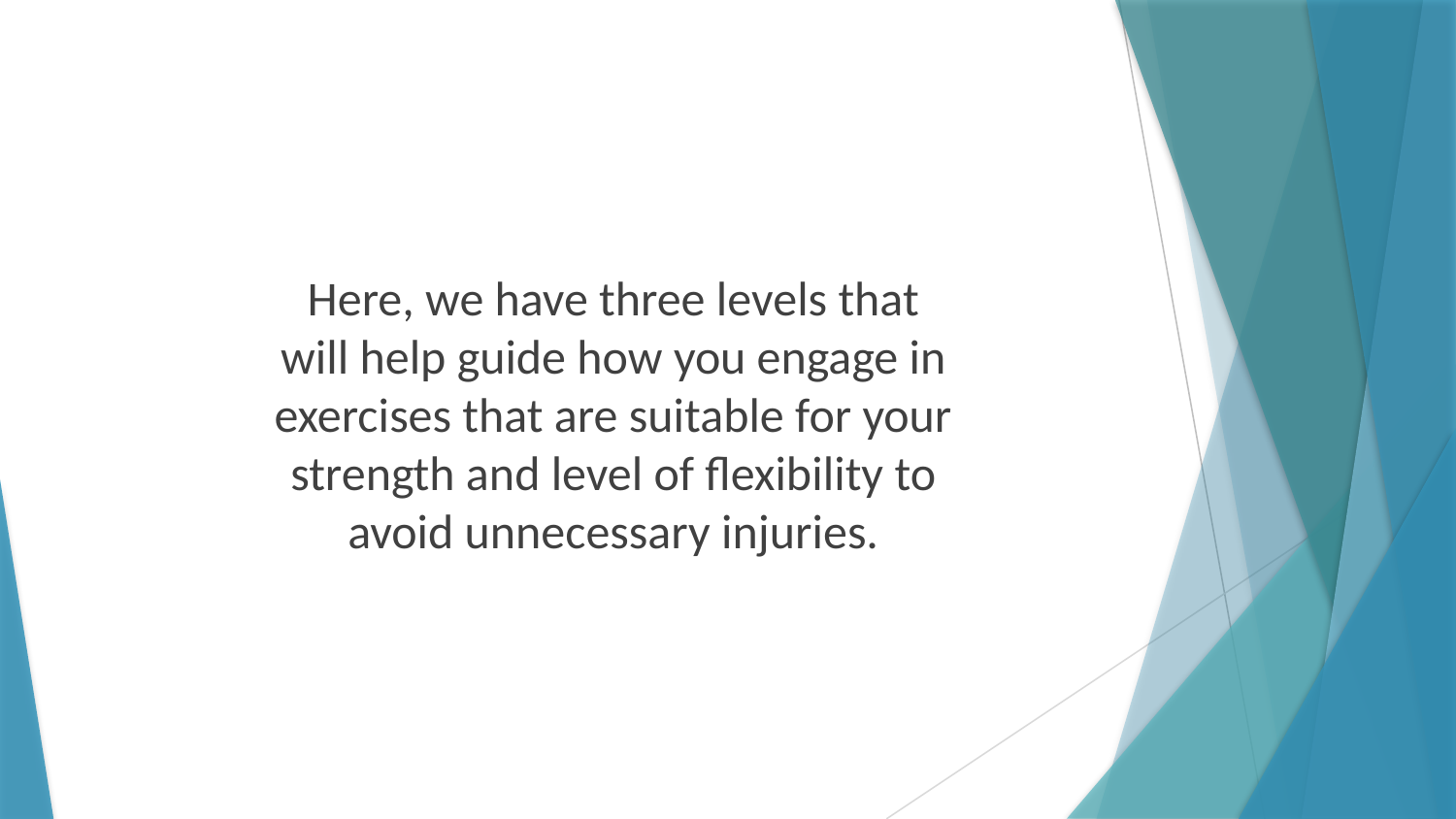

Here, we have three levels that will help guide how you engage in exercises that are suitable for your strength and level of flexibility to avoid unnecessary injuries.